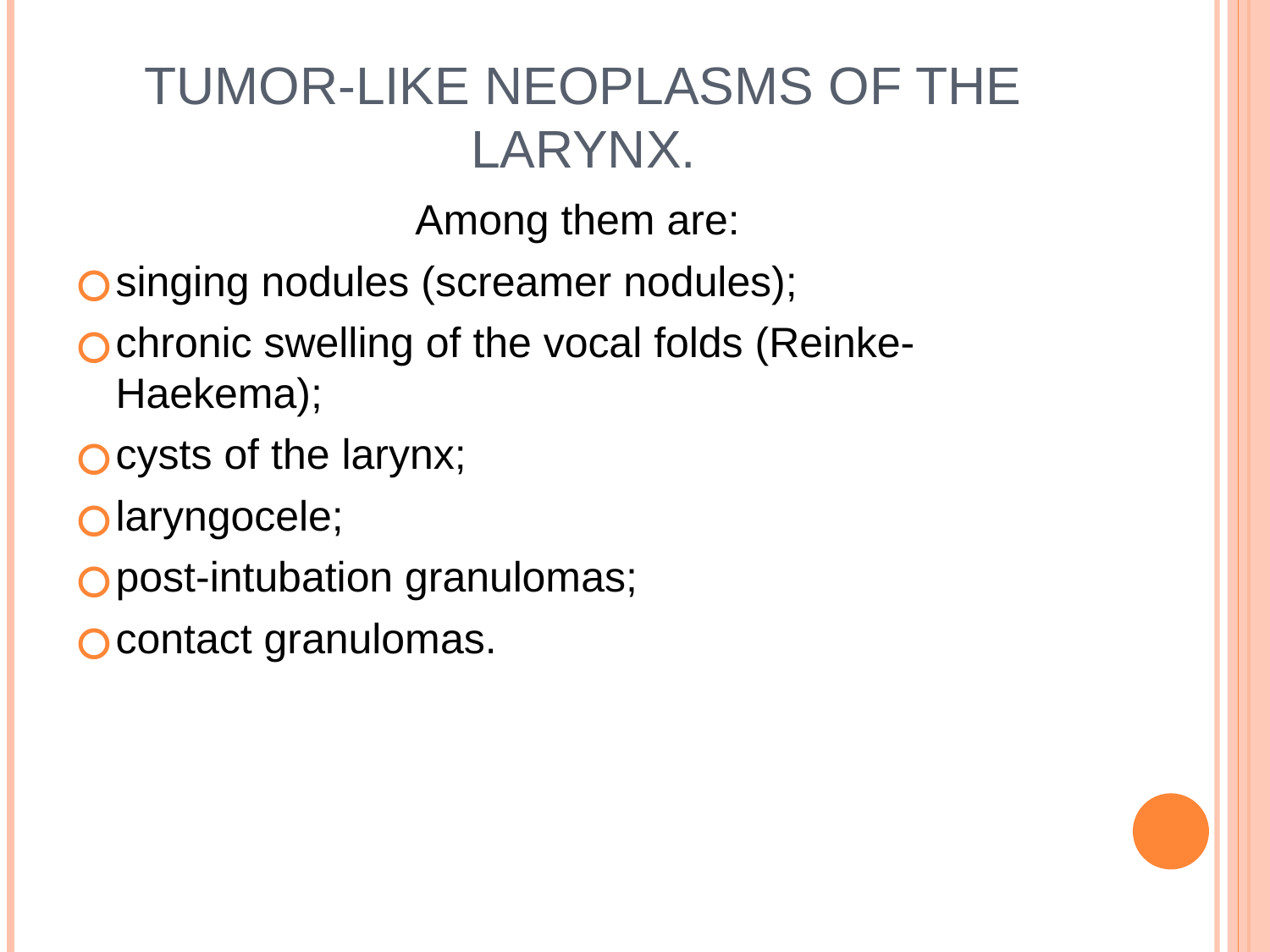

# Tumor-like neoplasms of the larynx.
Among them are:
singing nodules (screamer nodules);
chronic swelling of the vocal folds (Reinke-Haekema);
cysts of the larynx;
laryngocele;
post-intubation granulomas;
contact granulomas.